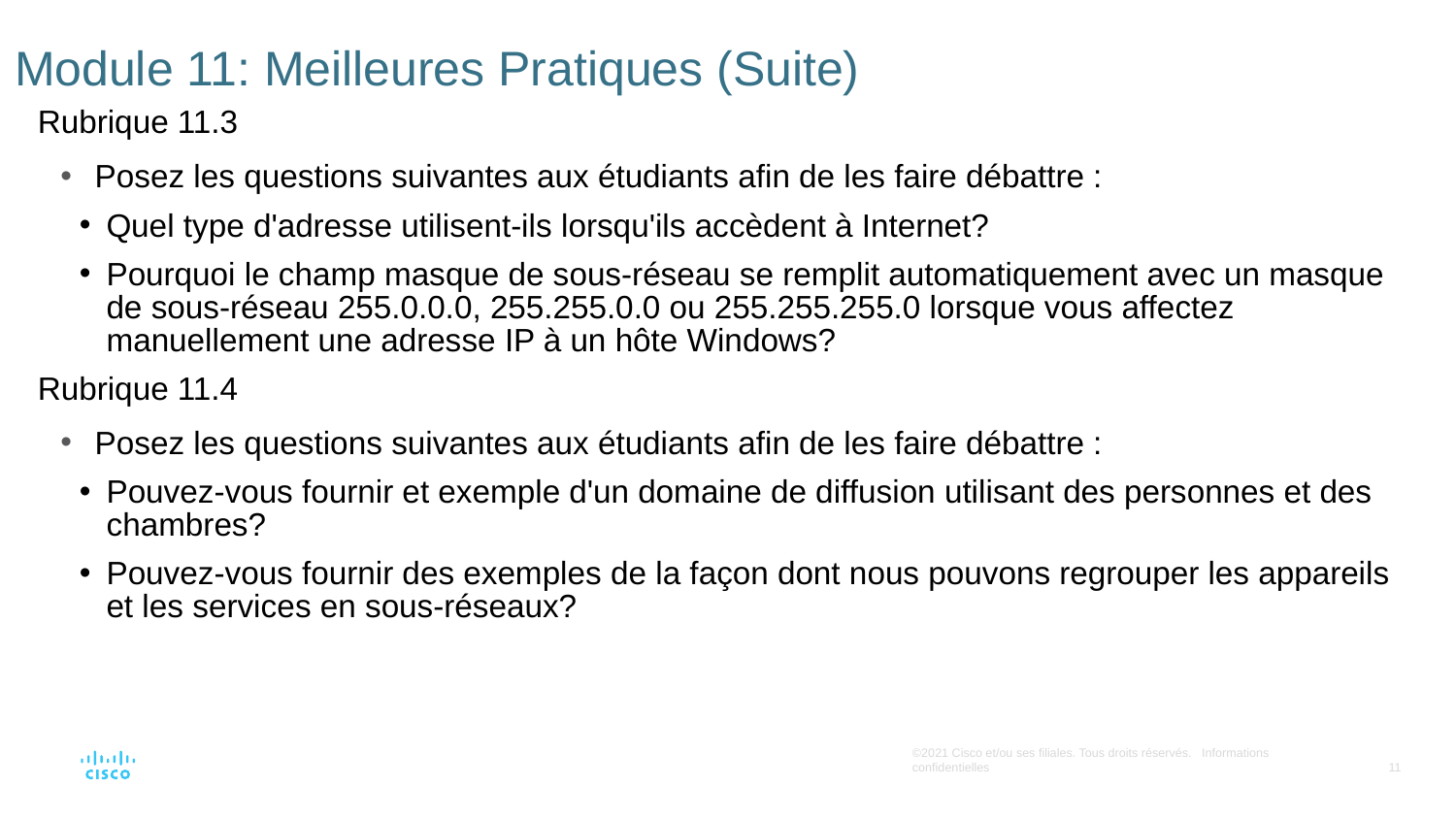

# Module 11: Meilleures Pratiques (Suite)
Rubrique 11.3
Posez les questions suivantes aux étudiants afin de les faire débattre :
Quel type d'adresse utilisent-ils lorsqu'ils accèdent à Internet?
Pourquoi le champ masque de sous-réseau se remplit automatiquement avec un masque de sous-réseau 255.0.0.0, 255.255.0.0 ou 255.255.255.0 lorsque vous affectez manuellement une adresse IP à un hôte Windows?
Rubrique 11.4
Posez les questions suivantes aux étudiants afin de les faire débattre :
Pouvez-vous fournir et exemple d'un domaine de diffusion utilisant des personnes et des chambres?
Pouvez-vous fournir des exemples de la façon dont nous pouvons regrouper les appareils et les services en sous-réseaux?